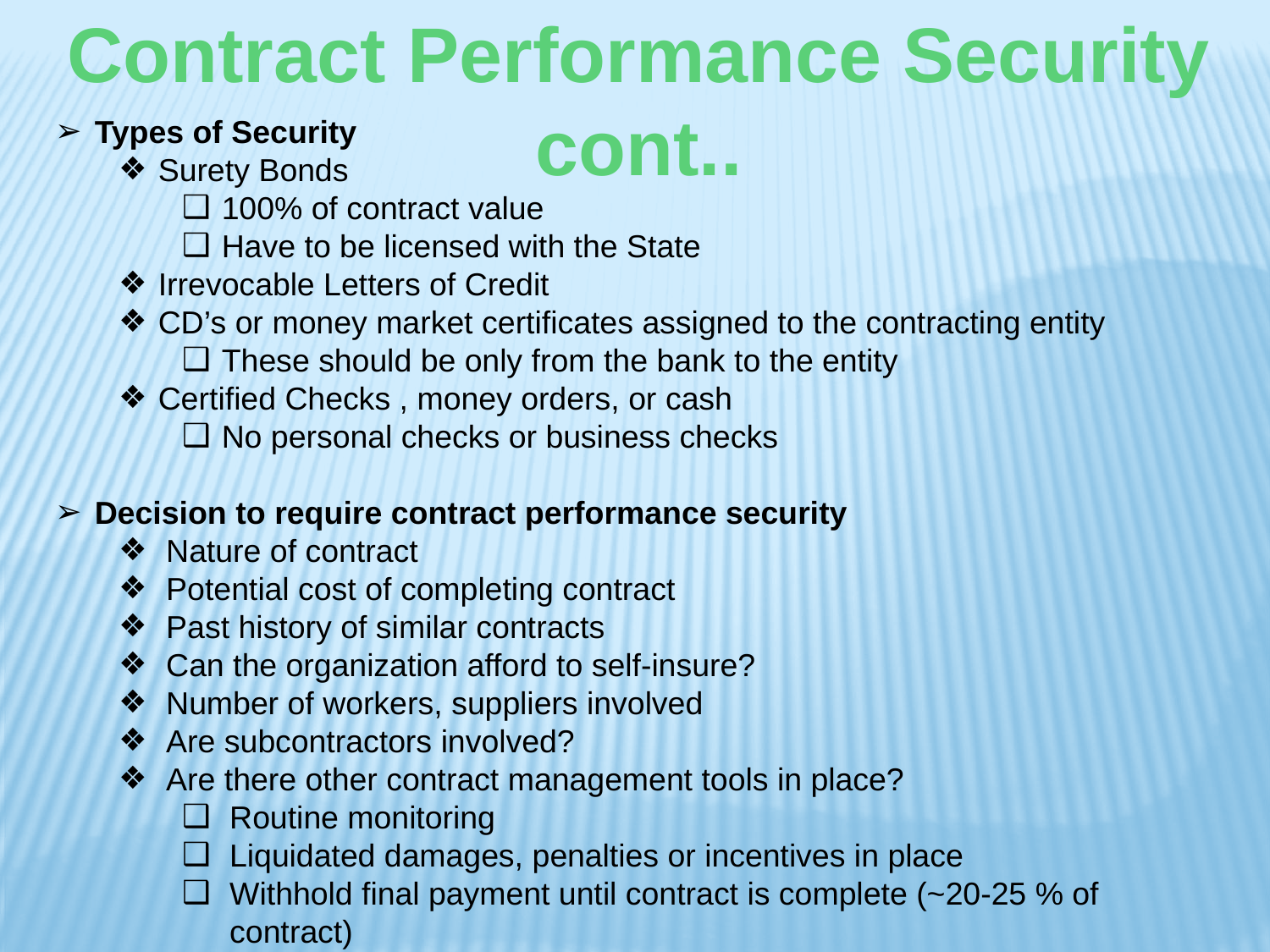

Contract Performance Security cont..
Types of Security
Surety Bonds
100% of contract value
Have to be licensed with the State
Irrevocable Letters of Credit
CD’s or money market certificates assigned to the contracting entity
These should be only from the bank to the entity
Certified Checks , money orders, or cash
No personal checks or business checks

Decision to require contract performance security
Nature of contract
Potential cost of completing contract
Past history of similar contracts
Can the organization afford to self-insure?
Number of workers, suppliers involved
Are subcontractors involved?
Are there other contract management tools in place?
Routine monitoring
Liquidated damages, penalties or incentives in place
Withhold final payment until contract is complete (~20-25 % of contract)